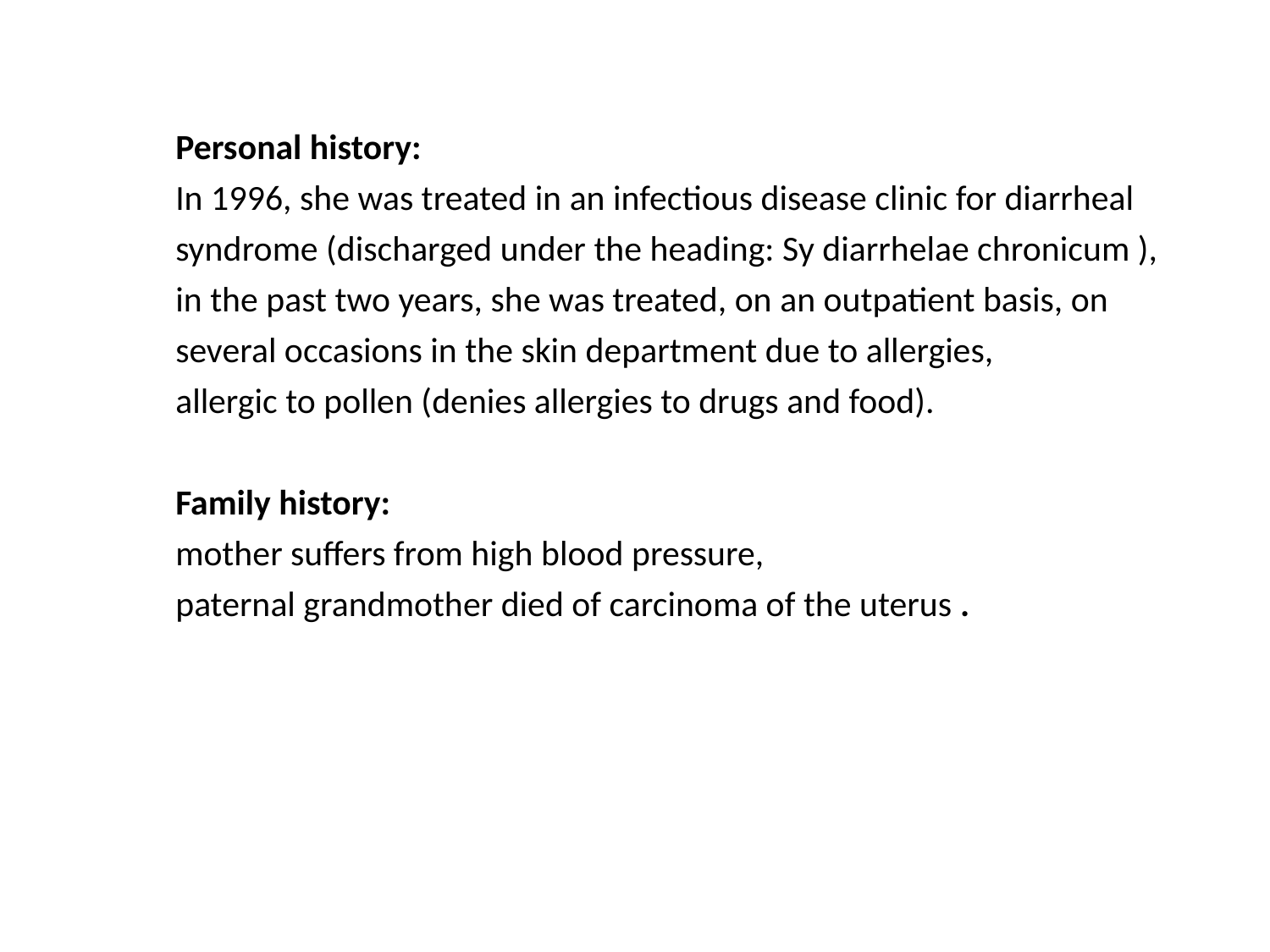

Personal history:
In 1996, she was treated in an infectious disease clinic for diarrheal syndrome (discharged under the heading: Sy diarrhelae chronicum ),
in the past two years, she was treated, on an outpatient basis, on several occasions in the skin department due to allergies,
allergic to pollen (denies allergies to drugs and food).

Family history:
mother suffers from high blood pressure,
paternal grandmother died of carcinoma of the uterus .